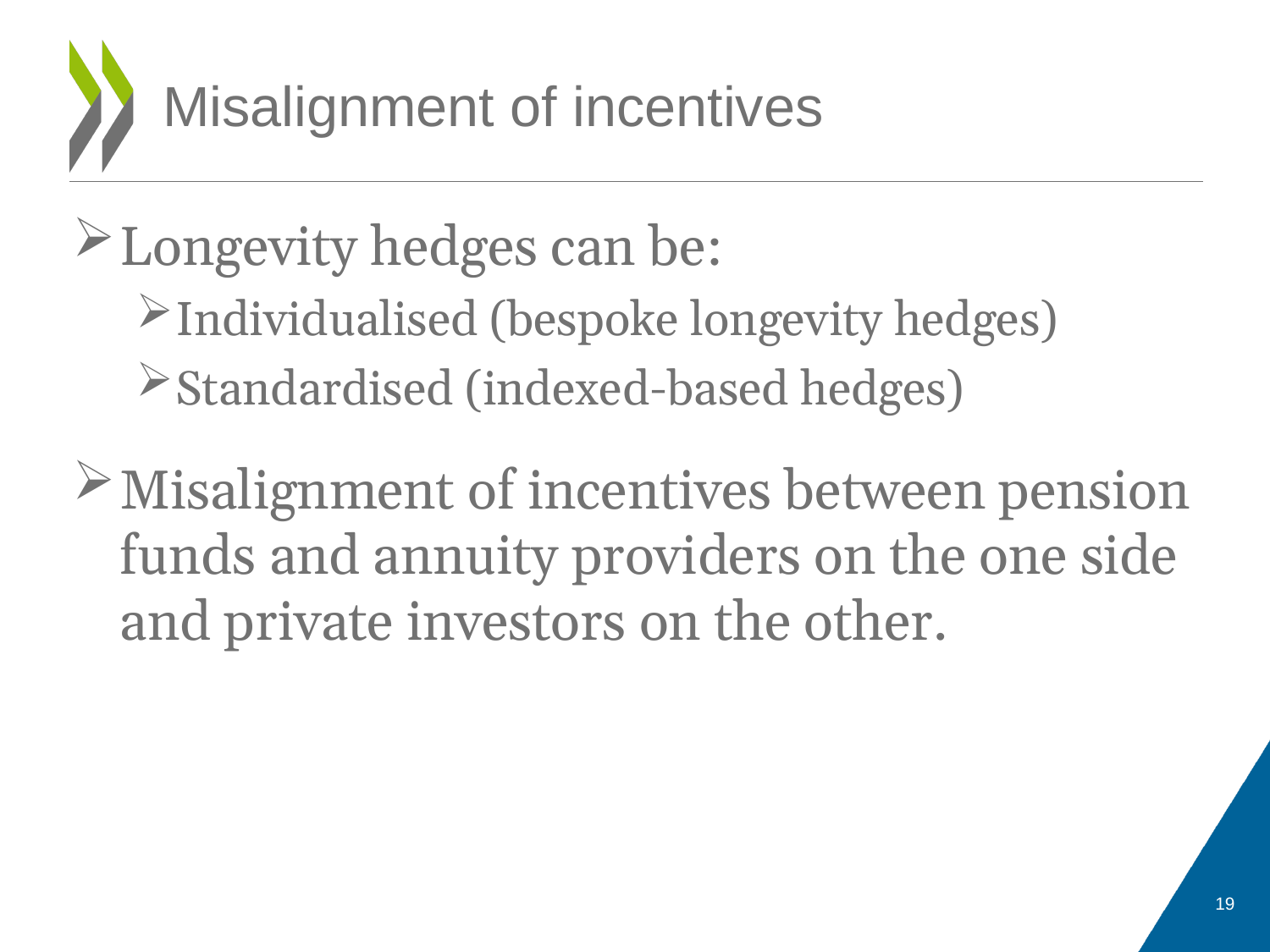

# Misalignment of incentives
Longevity hedges can be:
Individualised (bespoke longevity hedges)
Standardised (indexed-based hedges)

Misalignment of incentives between pension funds and annuity providers on the one side and private investors on the other.
19